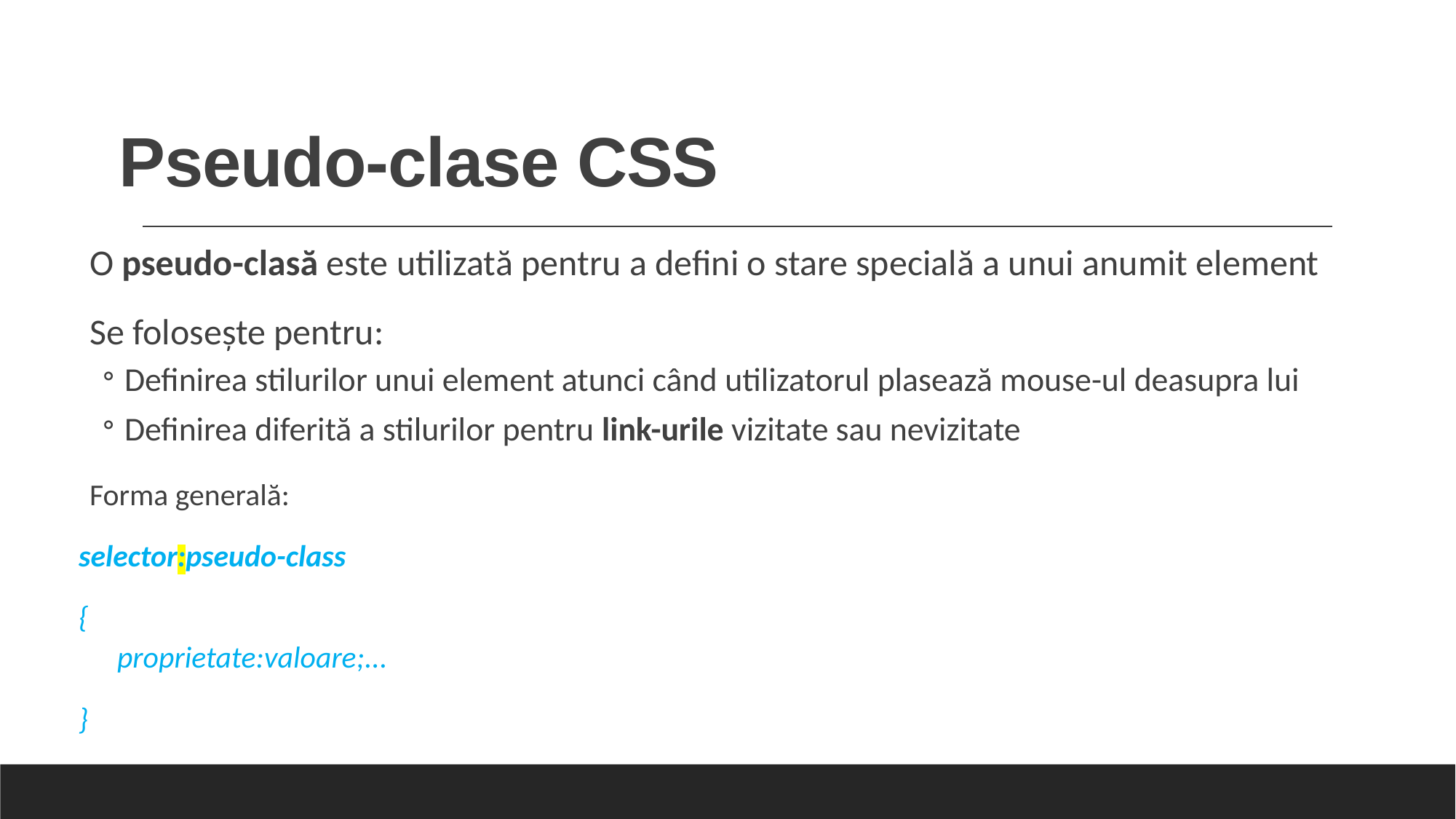

# Pseudo-clase CSS
O pseudo-clasă este utilizată pentru a defini o stare specială a unui anumit element
Se foloseşte pentru:
Definirea stilurilor unui element atunci când utilizatorul plasează mouse-ul deasupra lui
Definirea diferită a stilurilor pentru link-urile vizitate sau nevizitate
Forma generală:
selector:pseudo-class
{
    proprietate:valoare;...
}